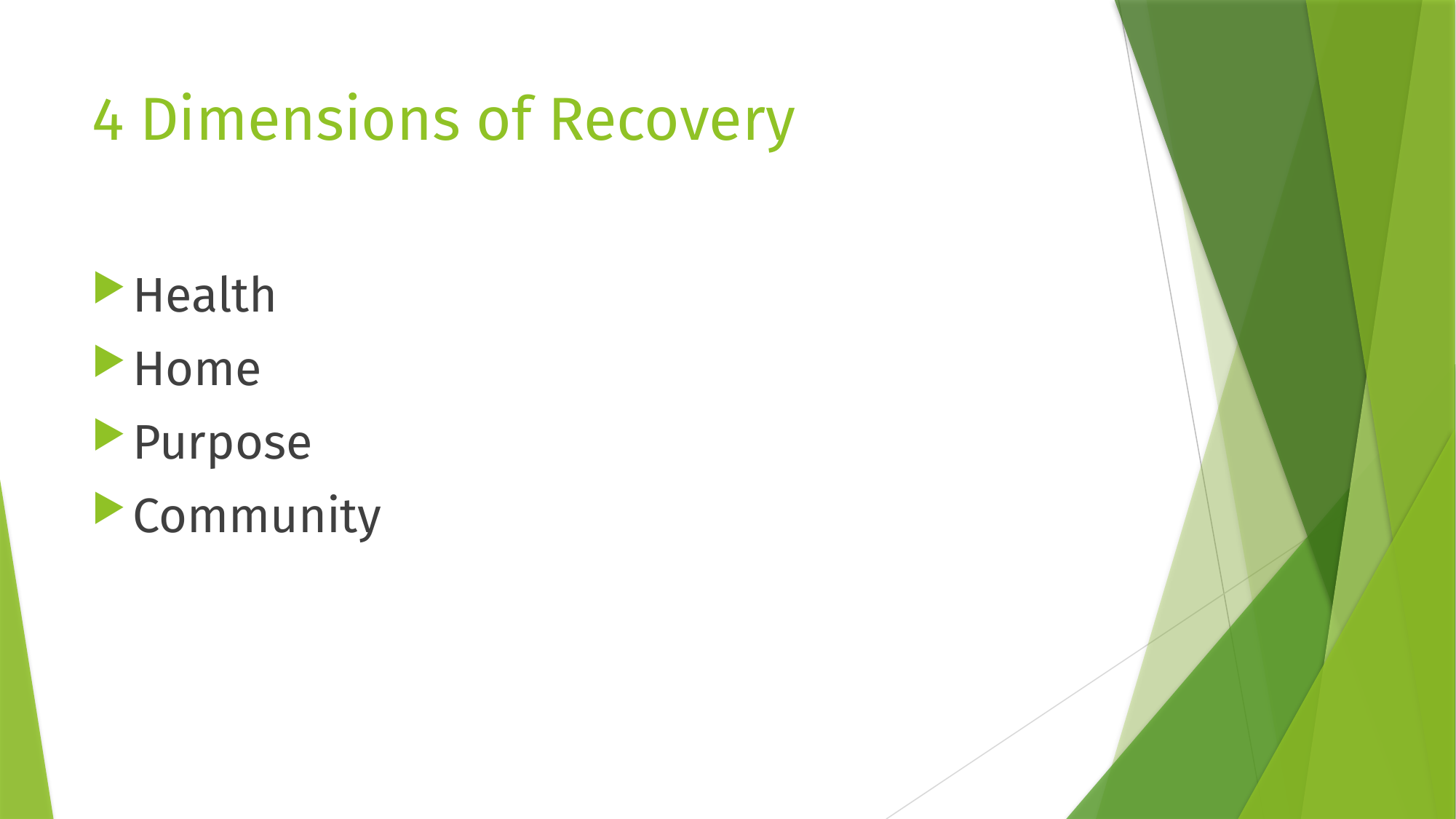

# 4 Dimensions of Recovery
Health
Home
Purpose
Community